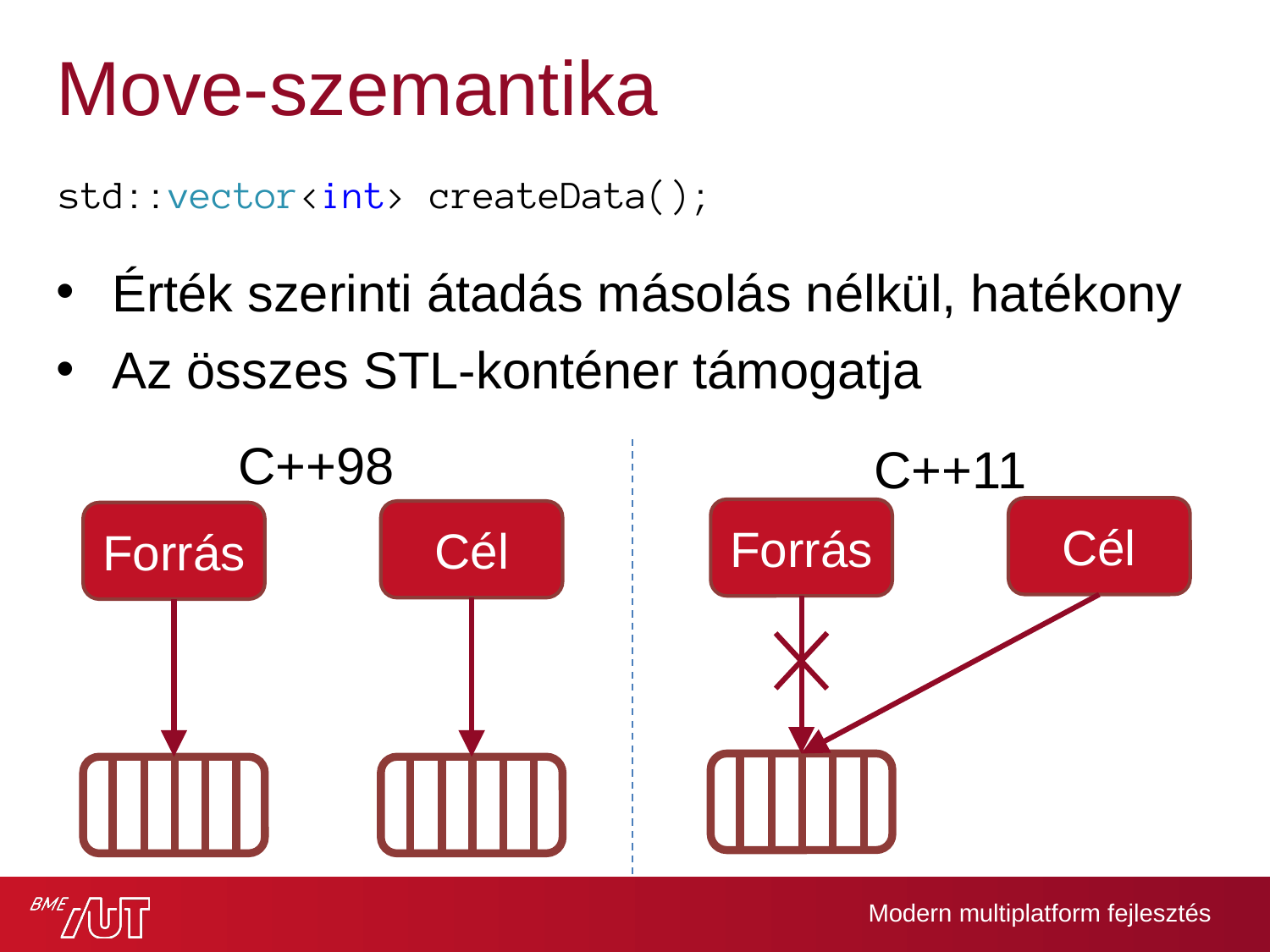

# Move-szemantika
std::vector<int> createData();
Érték szerinti átadás másolás nélkül, hatékony
Az összes STL-konténer támogatja
C++98
C++11
Cél
Forrás
Cél
Forrás

Modern multiplatform fejlesztés